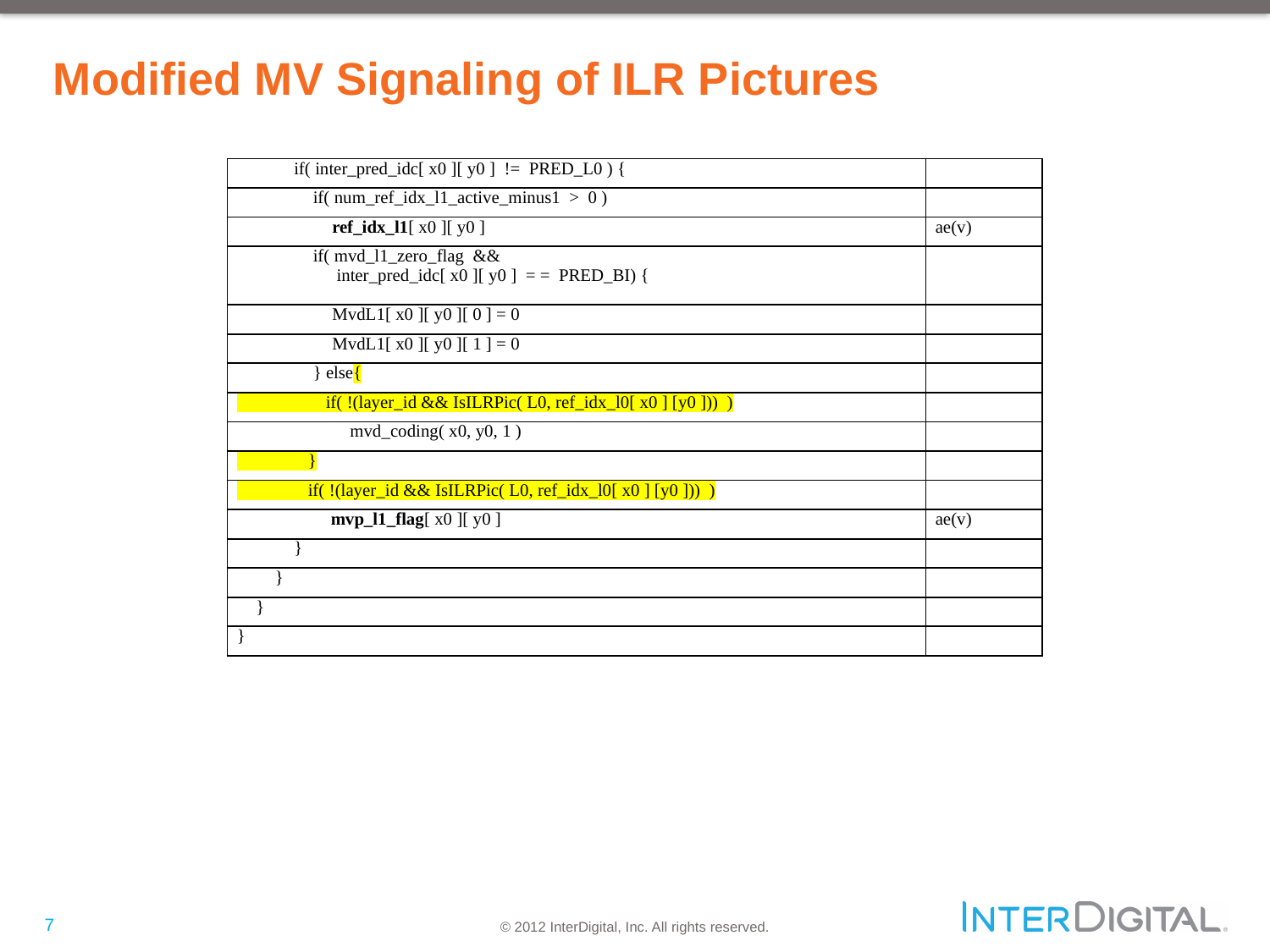

# Modified MV Signaling of ILR Pictures
| if( inter\_pred\_idc[ x0 ][ y0 ] != PRED\_L0 ) { |  |
| --- | --- |
| if( num\_ref\_idx\_l1\_active\_minus1 > 0 ) |  |
| ref\_idx\_l1[ x0 ][ y0 ] | ae(v) |
| if( mvd\_l1\_zero\_flag && inter\_pred\_idc[ x0 ][ y0 ] = = PRED\_BI) { |  |
| MvdL1[ x0 ][ y0 ][ 0 ] = 0 |  |
| MvdL1[ x0 ][ y0 ][ 1 ] = 0 |  |
| } else{ |  |
| if( !(layer\_id && IsILRPic( L0, ref\_idx\_l0[ x0 ] [y0 ])) ) |  |
| mvd\_coding( x0, y0, 1 ) |  |
| } |  |
| if( !(layer\_id && IsILRPic( L0, ref\_idx\_l0[ x0 ] [y0 ])) ) |  |
| mvp\_l1\_flag[ x0 ][ y0 ] | ae(v) |
| } |  |
| } |  |
| } |  |
| } |  |